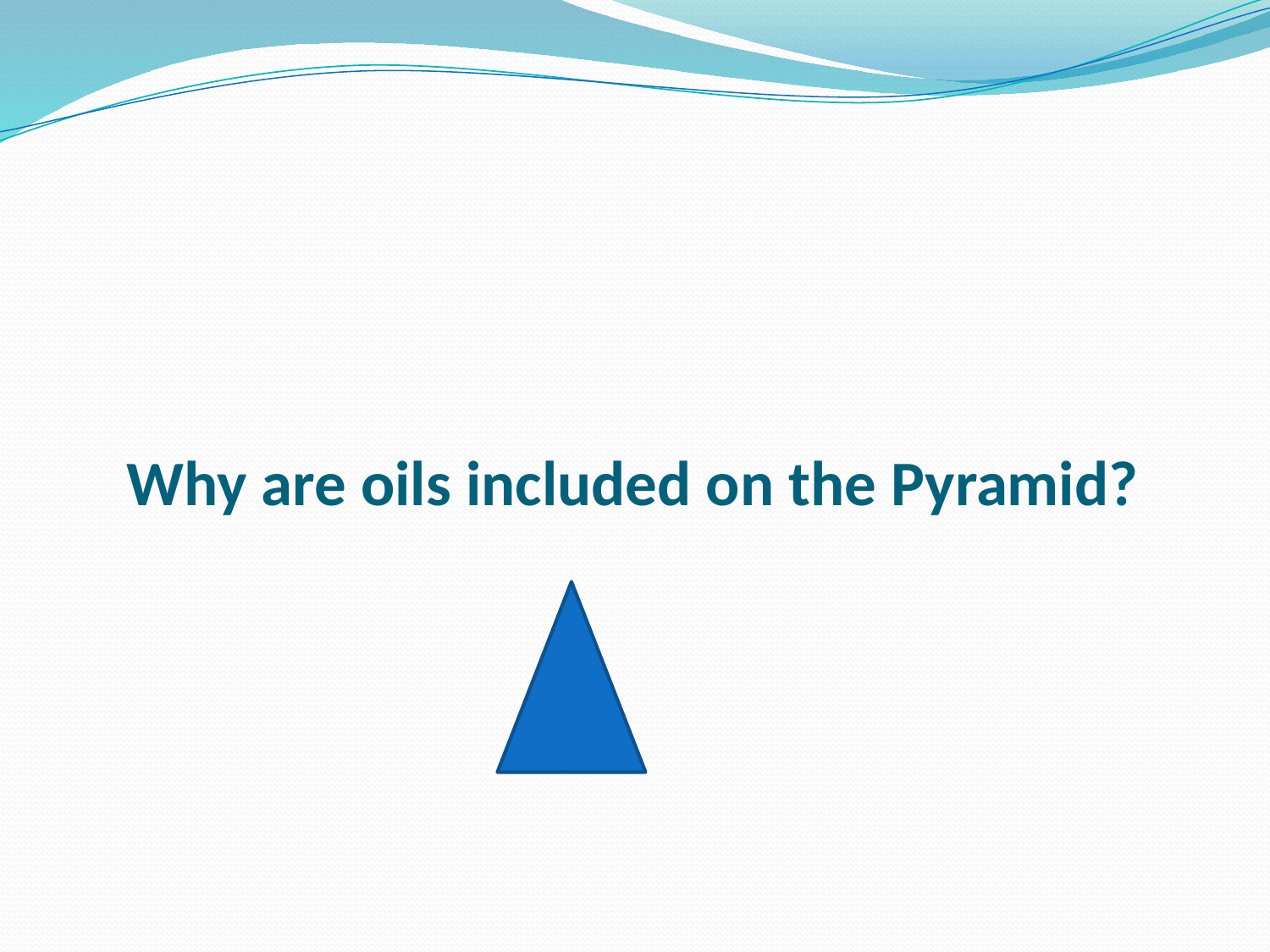

# Why are oils included on the Pyramid?